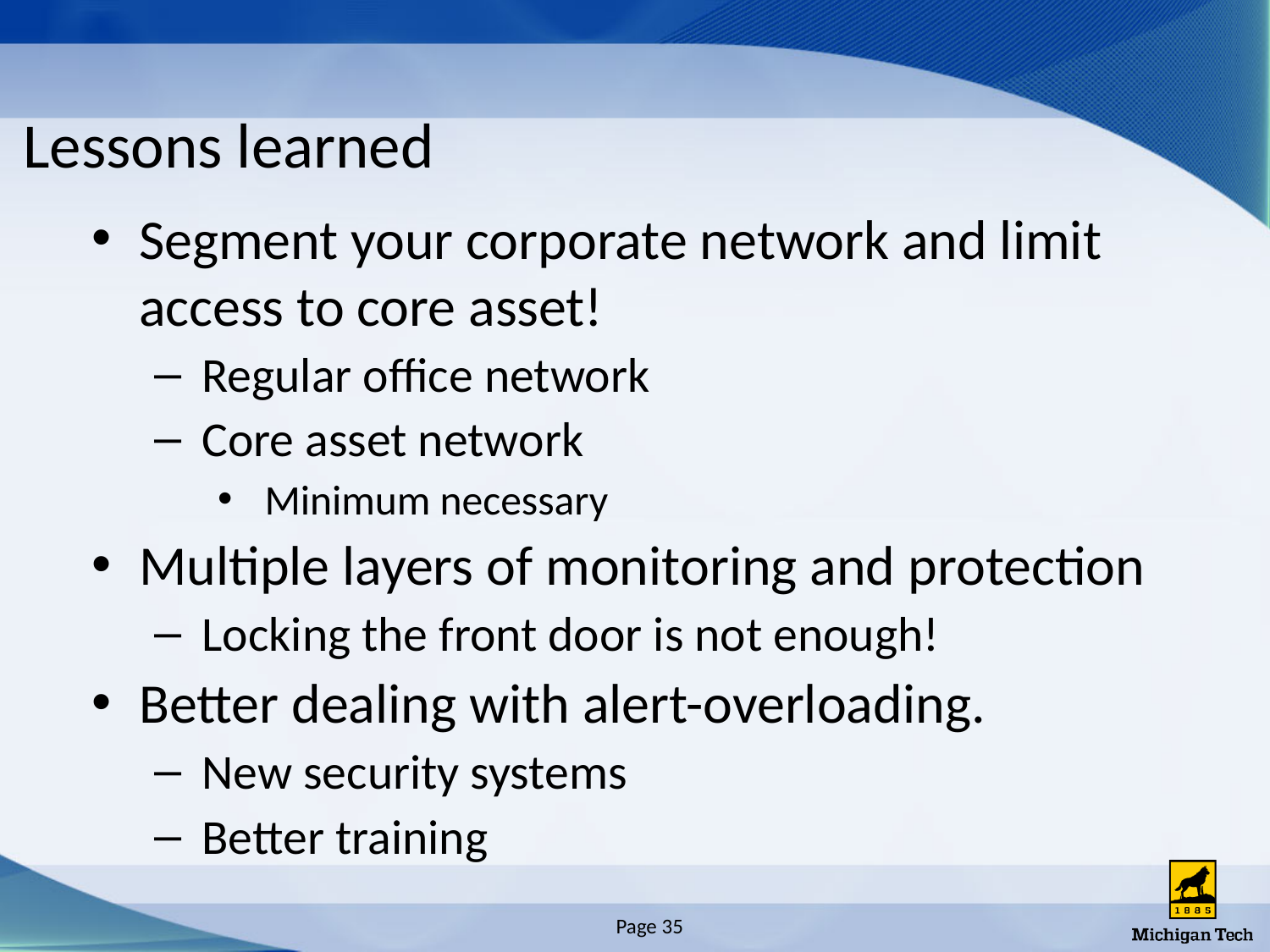

# Lessons learned
Segment your corporate network and limit access to core asset!
Regular office network
Core asset network
Minimum necessary
Multiple layers of monitoring and protection
Locking the front door is not enough!
Better dealing with alert-overloading.
New security systems
Better training